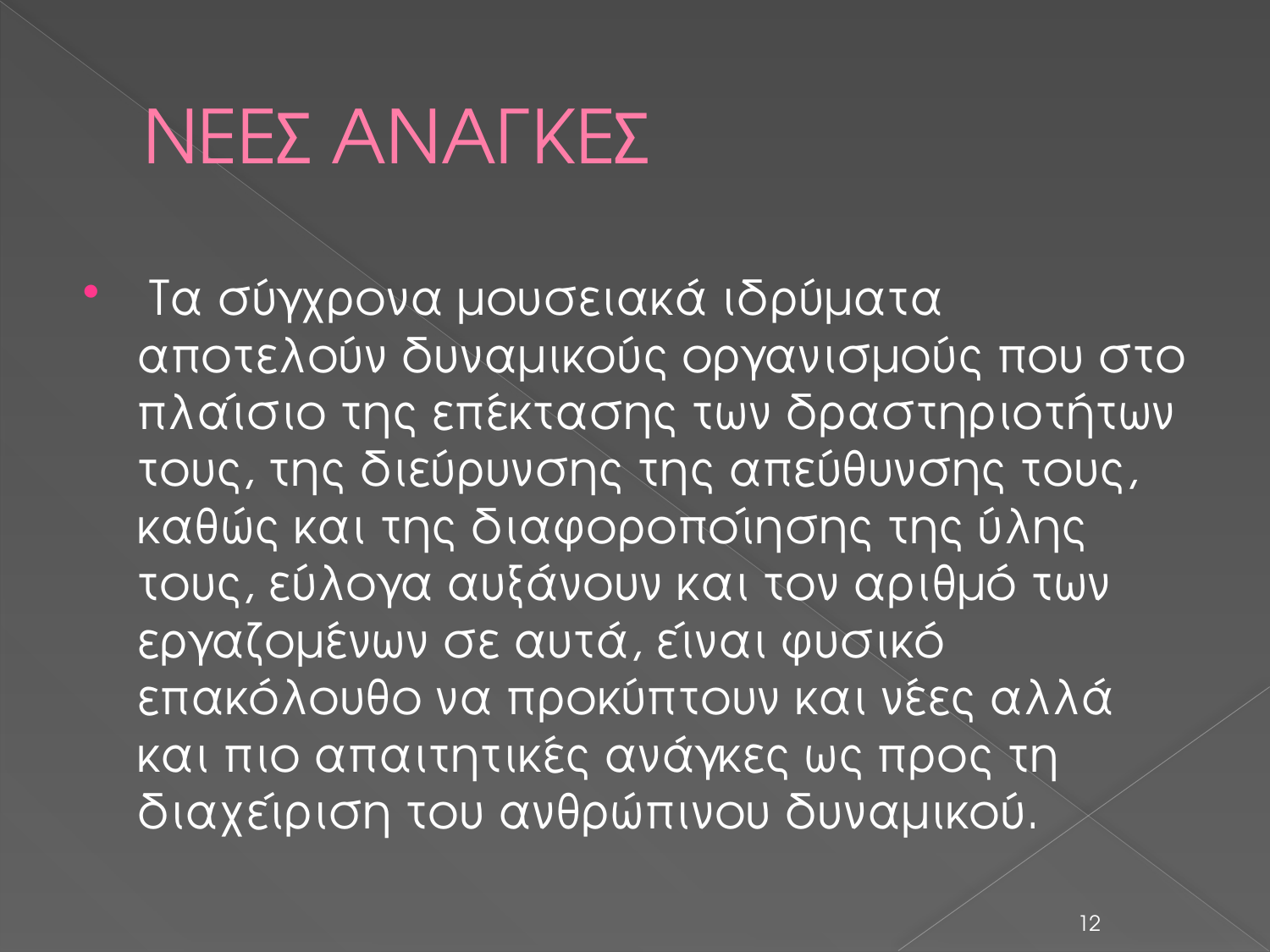

# ΝΕΕΣ ΑΝΑΓΚΕΣ
 Τα σύγχρονα μουσειακά ιδρύματα αποτελούν δυναμικούς οργανισμούς που στο πλαίσιο της επέκτασης των δραστηριοτήτων τους, της διεύρυνσης της απεύθυνσης τους, καθώς και της διαφοροποίησης της ύλης τους, εύλογα αυξάνουν και τον αριθμό των εργαζομένων σε αυτά, είναι φυσικό επακόλουθο να προκύπτουν και νέες αλλά και πιο απαιτητικές ανάγκες ως προς τη διαχείριση του ανθρώπινου δυναμικού.
12